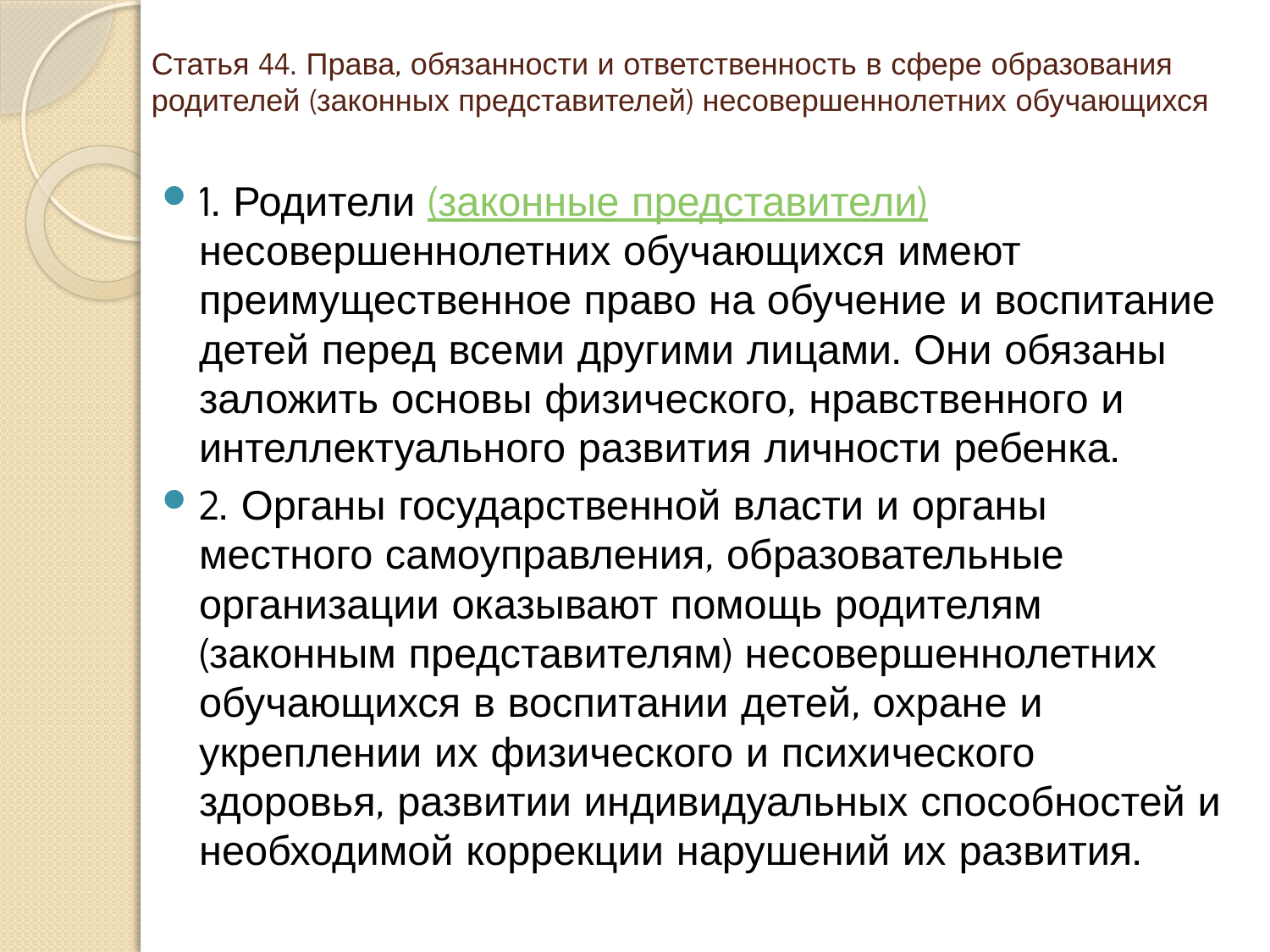

# Статья 44. Права, обязанности и ответственность в сфере образования родителей (законных представителей) несовершеннолетних обучающихся
1. Родители (законные представители) несовершеннолетних обучающихся имеют преимущественное право на обучение и воспитание детей перед всеми другими лицами. Они обязаны заложить основы физического, нравственного и интеллектуального развития личности ребенка.
2. Органы государственной власти и органы местного самоуправления, образовательные организации оказывают помощь родителям (законным представителям) несовершеннолетних обучающихся в воспитании детей, охране и укреплении их физического и психического здоровья, развитии индивидуальных способностей и необходимой коррекции нарушений их развития.